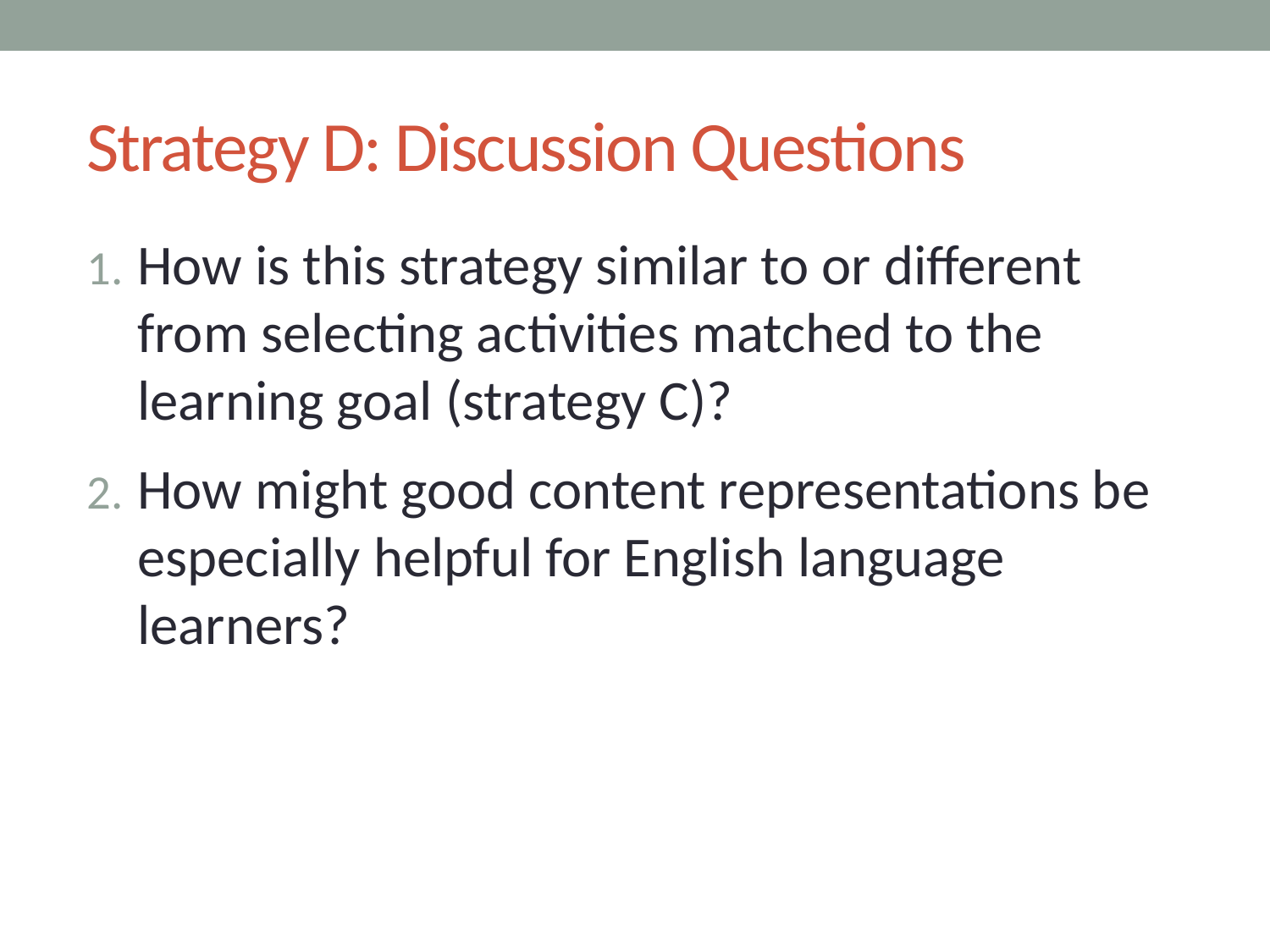

# Strategy D: Discussion Questions
How is this strategy similar to or different from selecting activities matched to the learning goal (strategy C)?
How might good content representations be especially helpful for English language learners?